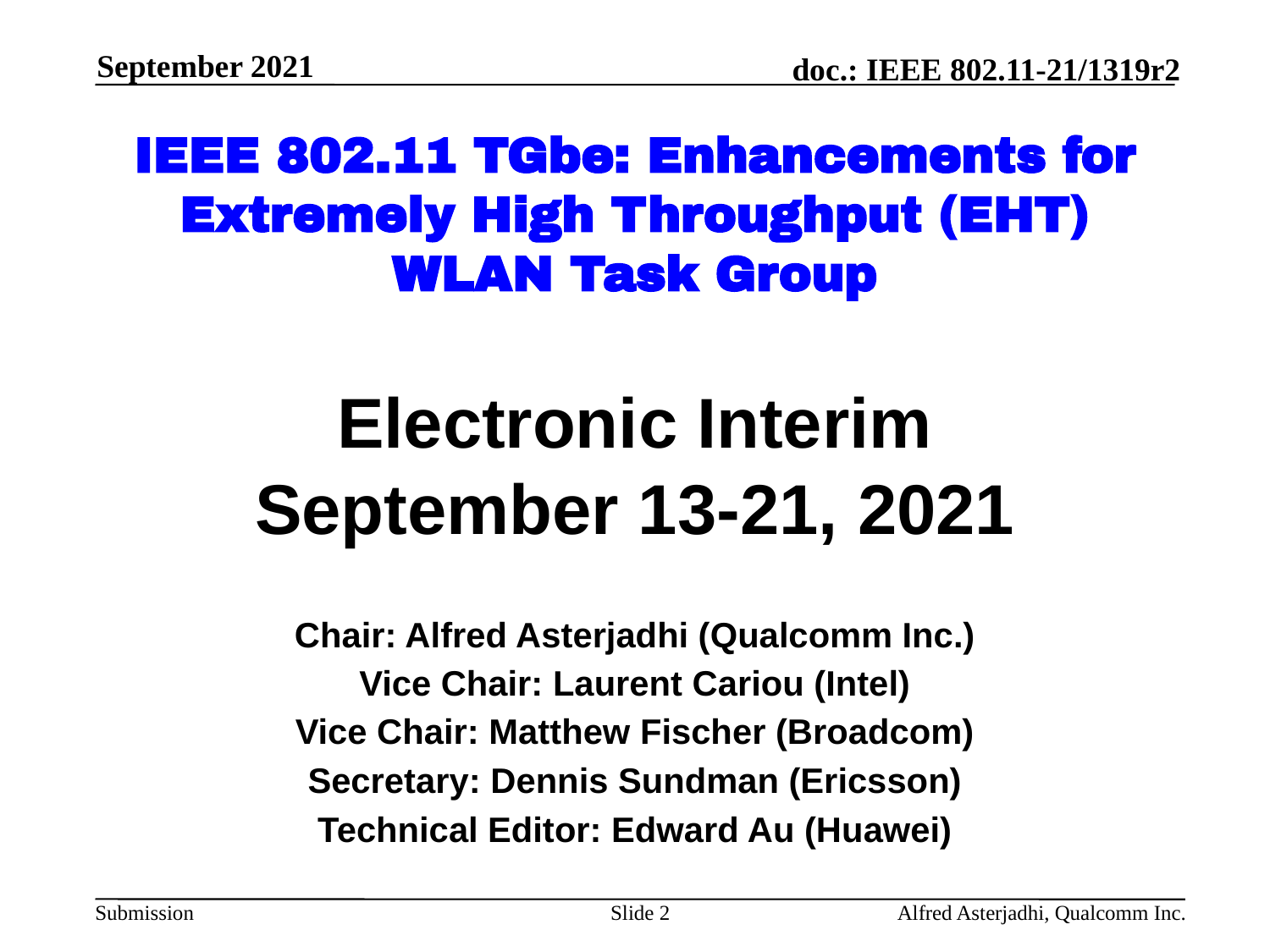

September 2021
# IEEE 802.11 TGbe: Enhancements for Extremely High Throughput (EHT) WLAN Task Group
Electronic Interim
September 13-21, 2021

Chair: Alfred Asterjadhi (Qualcomm Inc.)
Vice Chair: Laurent Cariou (Intel)
Vice Chair: Matthew Fischer (Broadcom)
Secretary: Dennis Sundman (Ericsson)
Technical Editor: Edward Au (Huawei)

Slide 2
Alfred Asterjadhi, Qualcomm Inc.